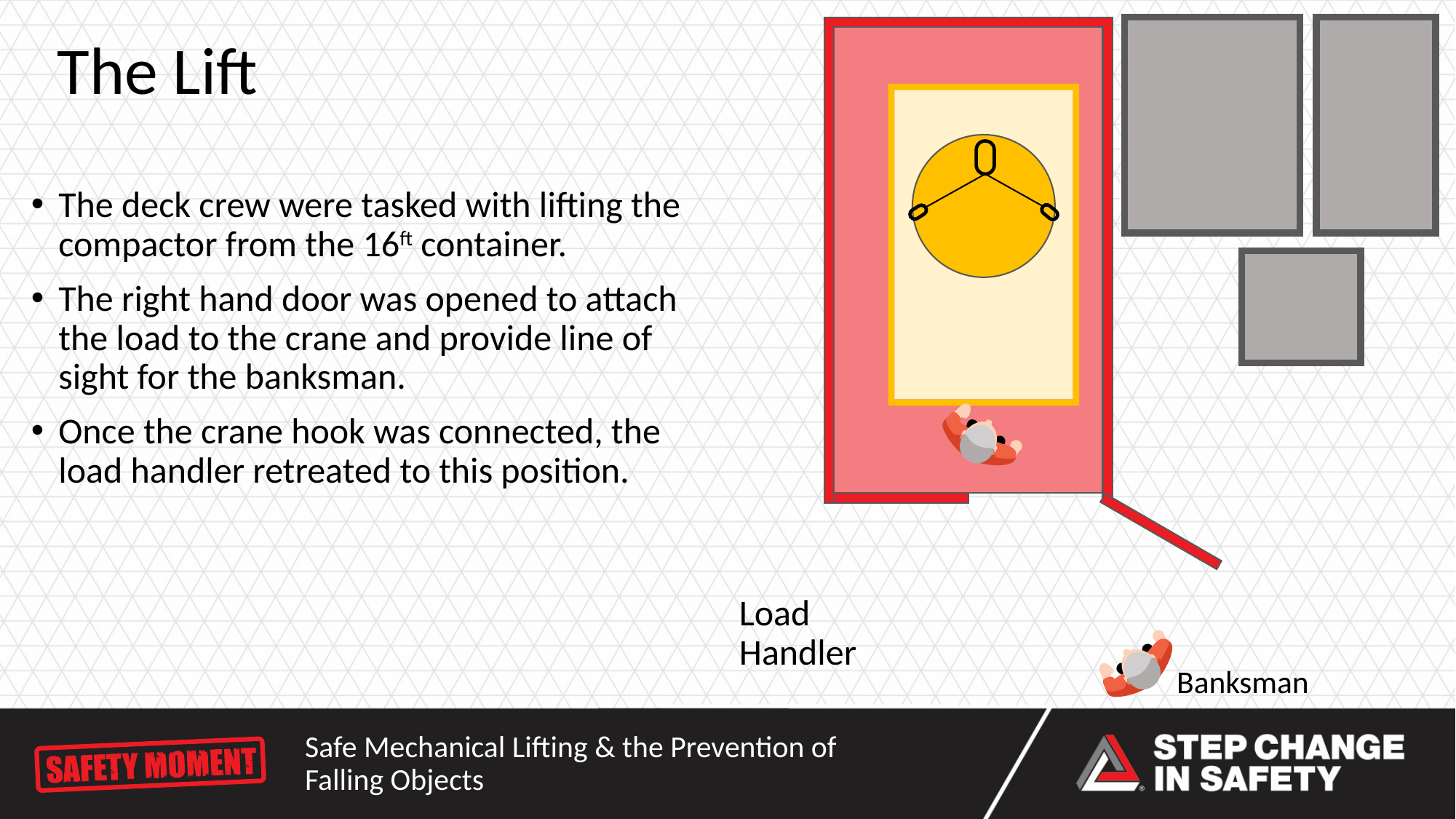

# The Lift

The deck crew were tasked with lifting the compactor from the 16ft container.
The right hand door was opened to attach the load to the crane and provide line of sight for the banksman.
Once the crane hook was connected, the load handler retreated to this position.

Load Handler

Banksman

Safe Mechanical Lifting & the Prevention of Falling Objects